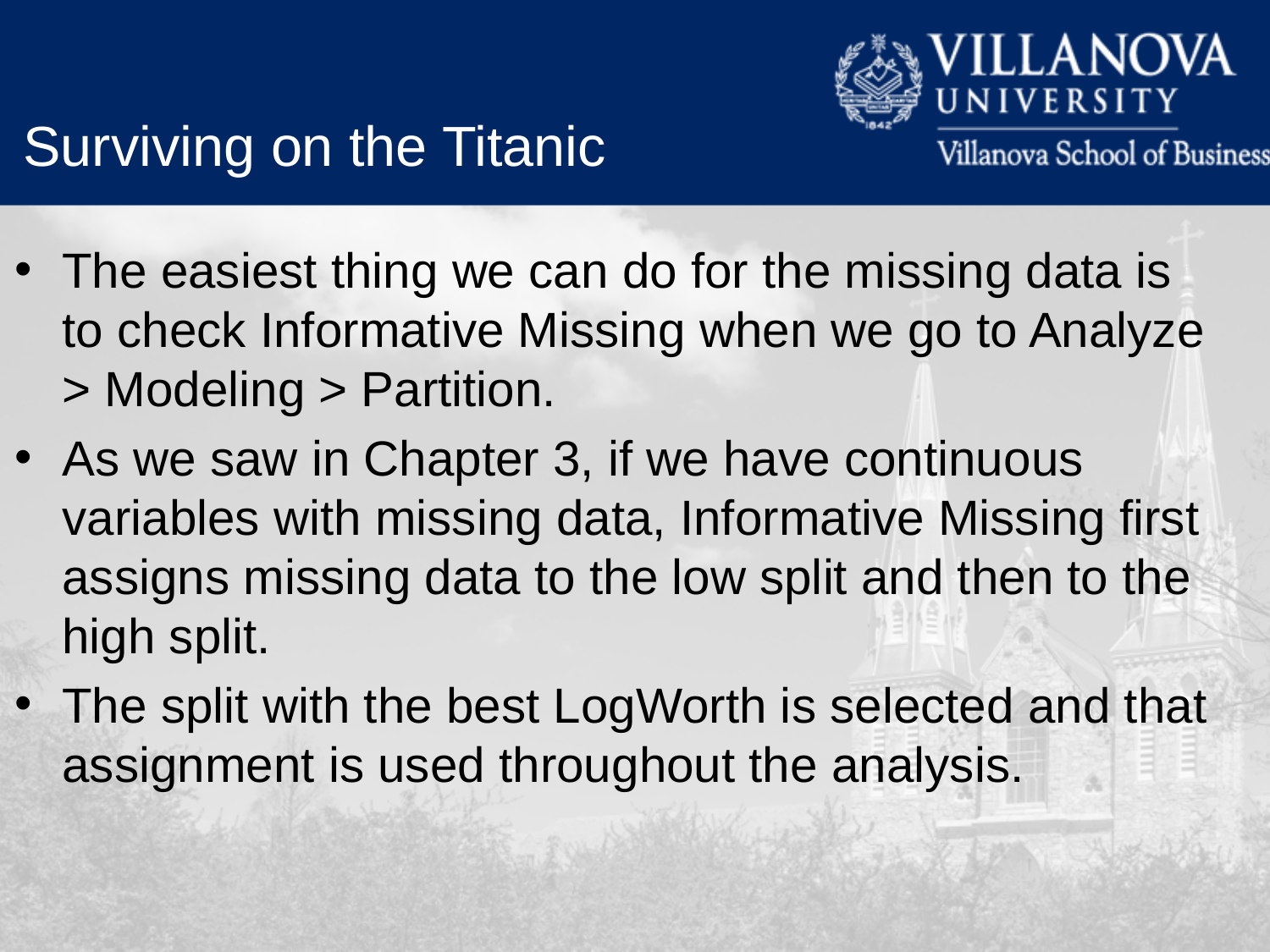

Surviving on the Titanic
The easiest thing we can do for the missing data is to check Informative Missing when we go to Analyze > Modeling > Partition.
As we saw in Chapter 3, if we have continuous variables with missing data, Informative Missing first assigns missing data to the low split and then to the high split.
The split with the best LogWorth is selected and that assignment is used throughout the analysis.